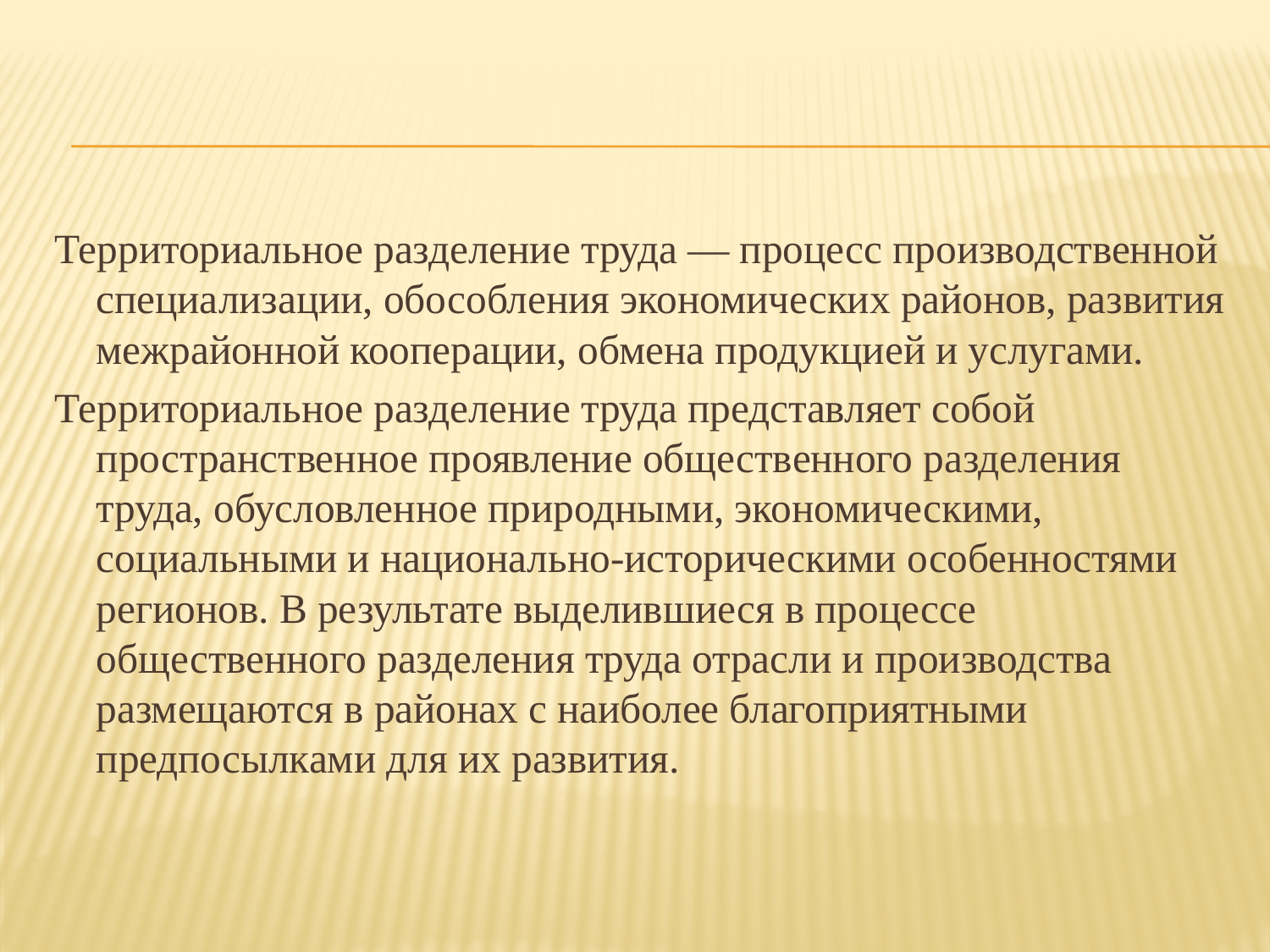

Территориальное разделение труда — процесс производственной специализации, обособления экономических районов, развития межрайонной кооперации, обмена продукцией и услугами.
Территориальное разделение труда представляет собой пространственное проявление общественного разделения труда, обусловленное природными, экономическими, социальными и национально-историческими особенностями регионов. В результате выделившиеся в процессе общественного разделения труда отрасли и производства размещаются в районах с наиболее благоприятными предпосылками для их развития.